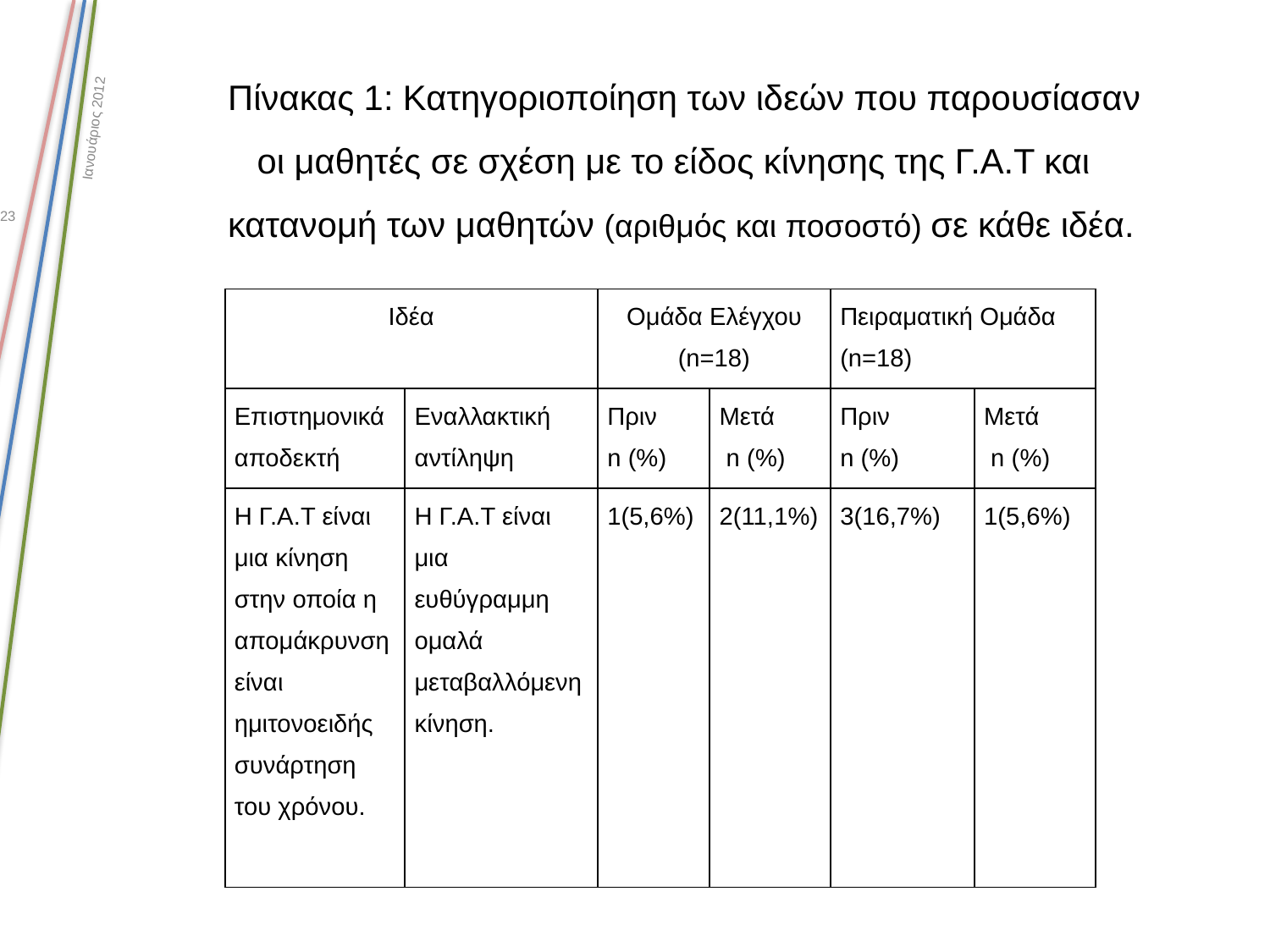

# Πίνακας 1: Κατηγοριοποίηση των ιδεών που παρουσίασαν                         οι μαθητές σε σχέση με το είδος κίνησης της Γ.Α.Τ και                   κατανομή των μαθητών (αριθμός και ποσοστό) σε κάθε ιδέα.
Ιανουάριος 2012
23
| Ιδέα |  | Ομάδα Ελέγχου (n=18) |  | Πειραματική Ομάδα (n=18) |  |
| --- | --- | --- | --- | --- | --- |
| Επιστημονικά αποδεκτή | Εναλλακτική αντίληψη | Πριν n (%) | Μετά n (%) | Πριν n (%) | Μετά n (%) |
| Η Γ.Α.Τ είναι μια κίνηση στην οποία η απομάκρυνση είναι ημιτονοειδής συνάρτηση του χρόνου. | Η Γ.Α.Τ είναι μια ευθύγραμμη ομαλά μεταβαλλόμενη κίνηση. | 1(5,6%) | 2(11,1%) | 3(16,7%) | 1(5,6%) |